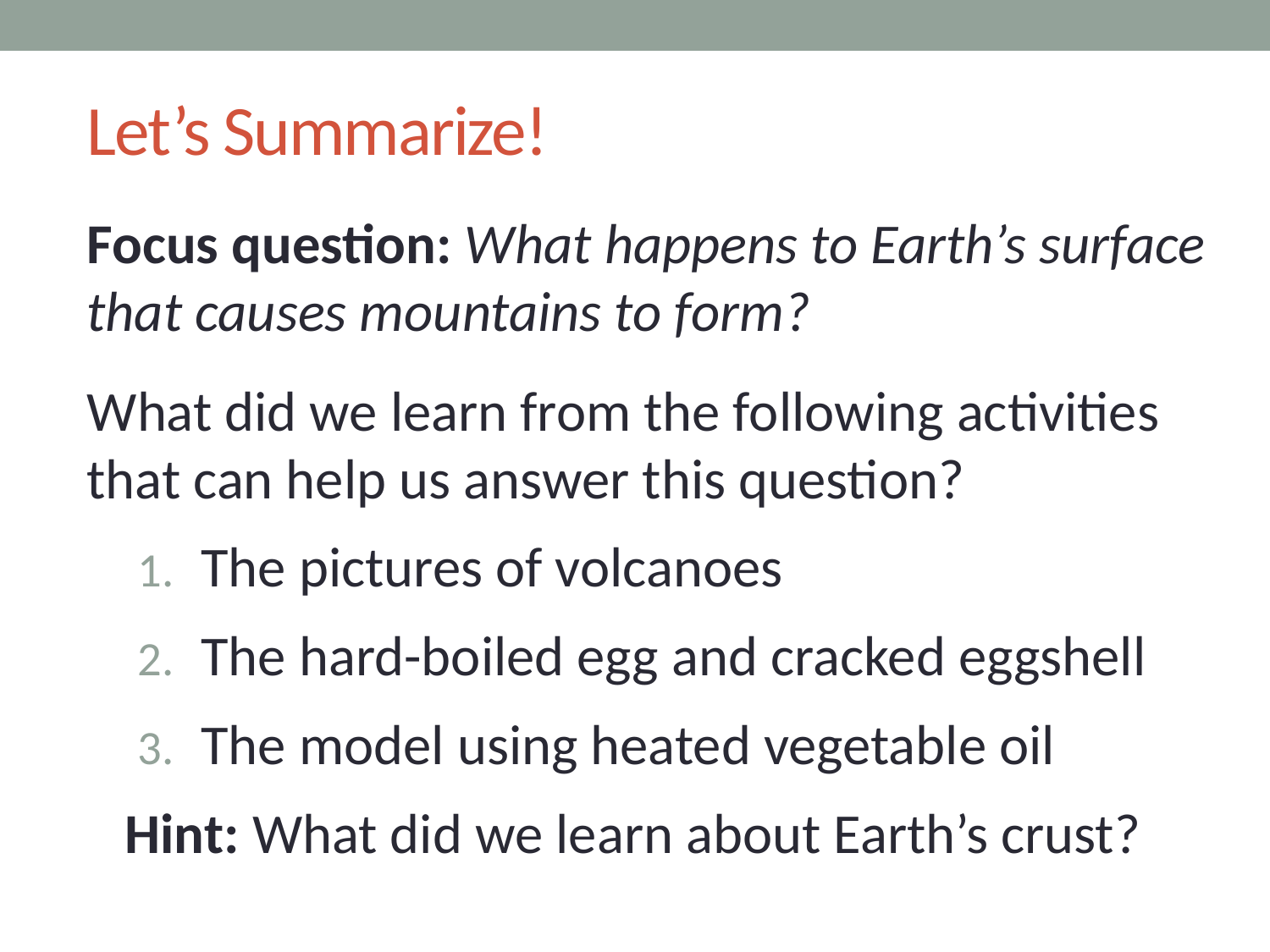

# Let’s Summarize!
Focus question: What happens to Earth’s surface that causes mountains to form?
What did we learn from the following activities that can help us answer this question?
The pictures of volcanoes
The hard-boiled egg and cracked eggshell
The model using heated vegetable oil
Hint: What did we learn about Earth’s crust?